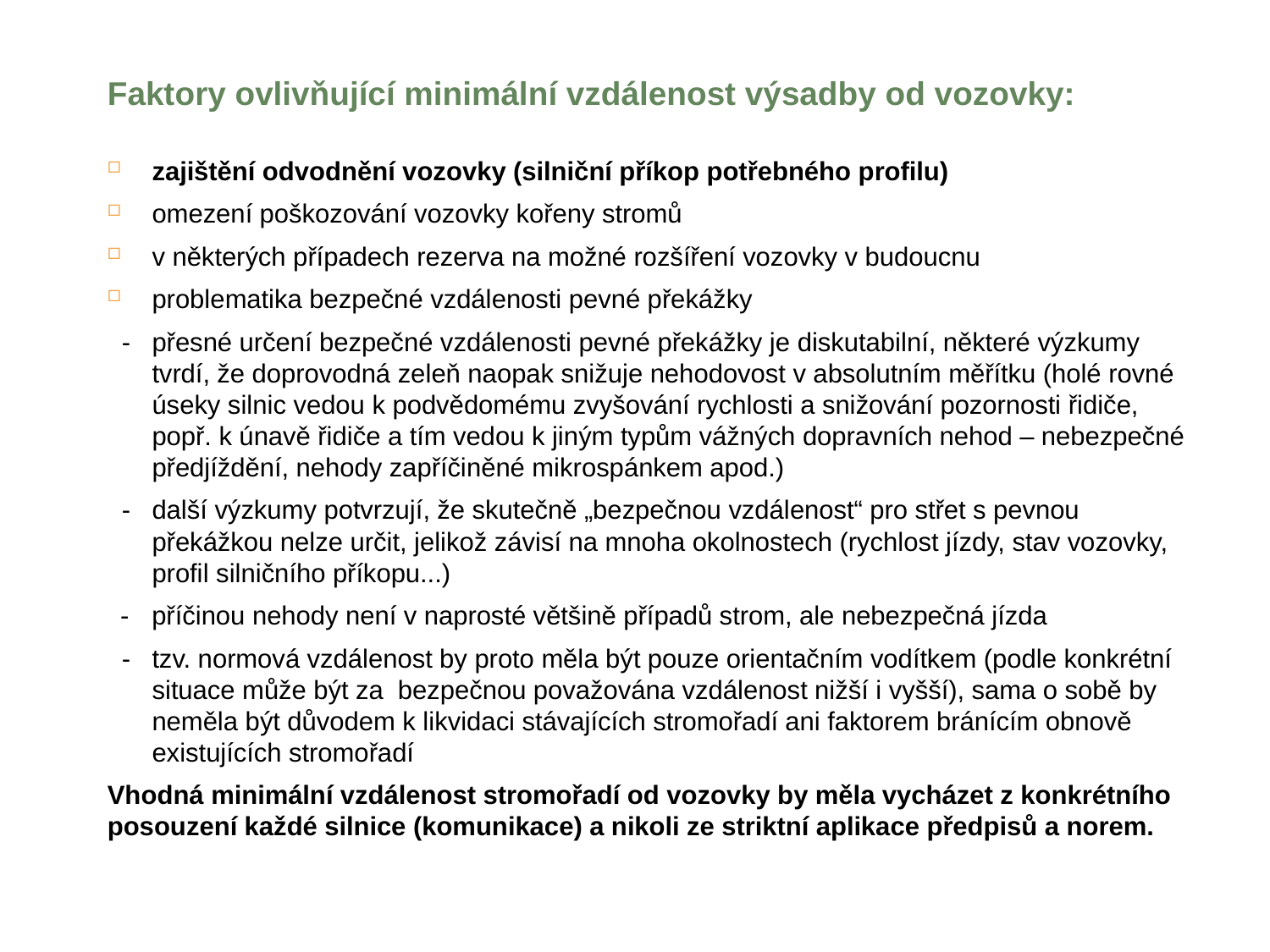

Faktory ovlivňující minimální vzdálenost výsadby od vozovky:

zajištění odvodnění vozovky (silniční příkop potřebného profilu)
omezení poškozování vozovky kořeny stromů
v některých případech rezerva na možné rozšíření vozovky v budoucnu
problematika bezpečné vzdálenosti pevné překážky
  - 	přesné určení bezpečné vzdálenosti pevné překážky je diskutabilní, některé výzkumy tvrdí, že doprovodná zeleň naopak snižuje nehodovost v absolutním měřítku (holé rovné úseky silnic vedou k podvědomému zvyšování rychlosti a snižování pozornosti řidiče, popř. k únavě řidiče a tím vedou k jiným typům vážných dopravních nehod – nebezpečné předjíždění, nehody zapříčiněné mikrospánkem apod.)
  -	další výzkumy potvrzují, že skutečně „bezpečnou vzdálenost“ pro střet s pevnou překážkou nelze určit, jelikož závisí na mnoha okolnostech (rychlost jízdy, stav vozovky, profil silničního příkopu...)
-	příčinou nehody není v naprosté většině případů strom, ale nebezpečná jízda
  -	tzv. normová vzdálenost by proto měla být pouze orientačním vodítkem (podle konkrétní situace může být za  bezpečnou považována vzdálenost nižší i vyšší), sama o sobě by neměla být důvodem k likvidaci stávajících stromořadí ani faktorem bránícím obnově existujících stromořadí
Vhodná minimální vzdálenost stromořadí od vozovky by měla vycházet z konkrétního posouzení každé silnice (komunikace) a nikoli ze striktní aplikace předpisů a norem.